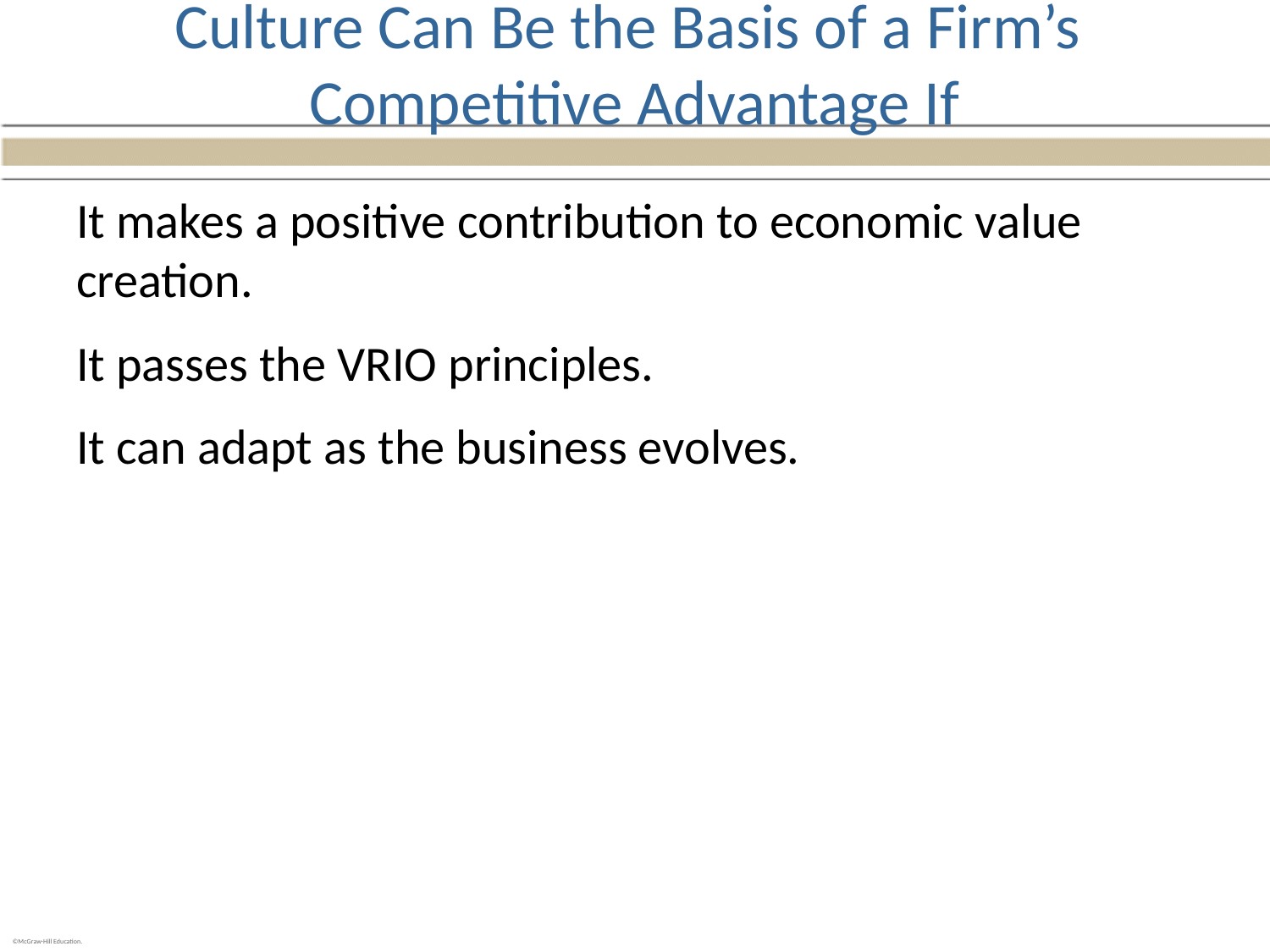

# Culture Can Be the Basis of a Firm’s Competitive Advantage If
It makes a positive contribution to economic value creation.
It passes the VRIO principles.
It can adapt as the business evolves.